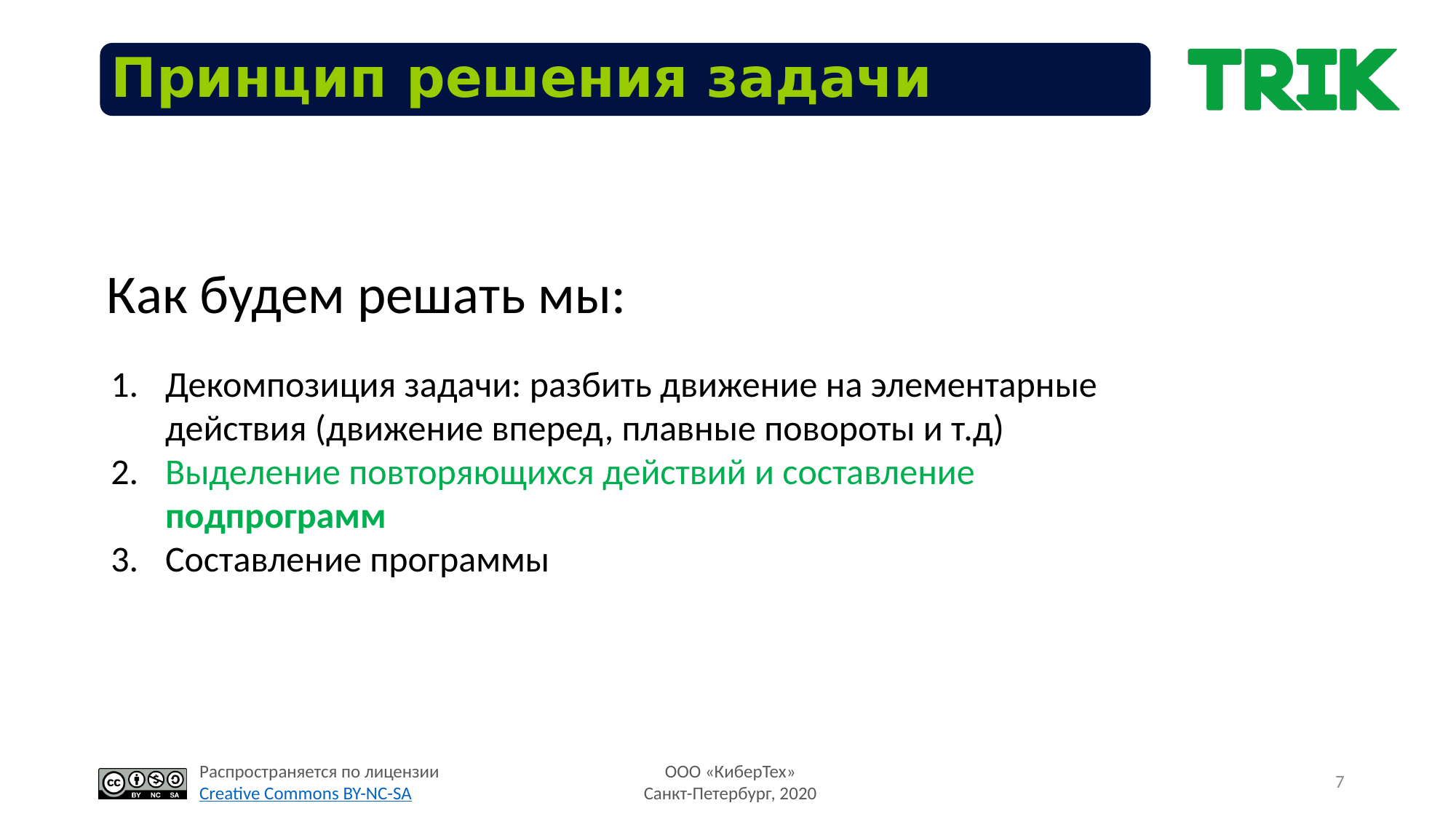

Принцип решения задачи
 Как будем решать мы:
Декомпозиция задачи: разбить движение на элементарные действия (движение вперед, плавные повороты и т.д)
Выделение повторяющихся действий и составление подпрограмм
Составление программы

7